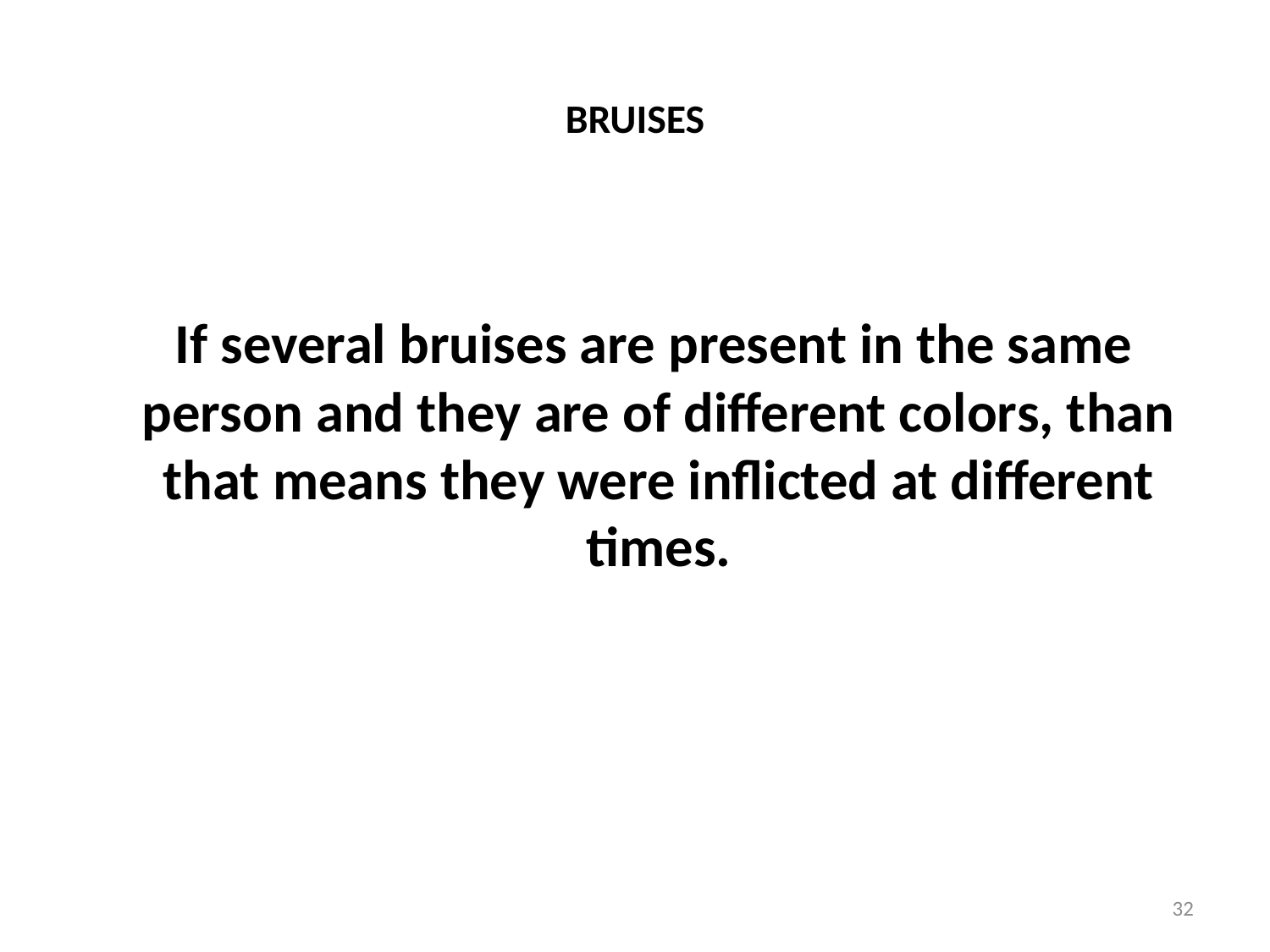

# BRUISES

   If several bruises are present in the same person and they are of different colors, than that means they were inflicted at different times.
32